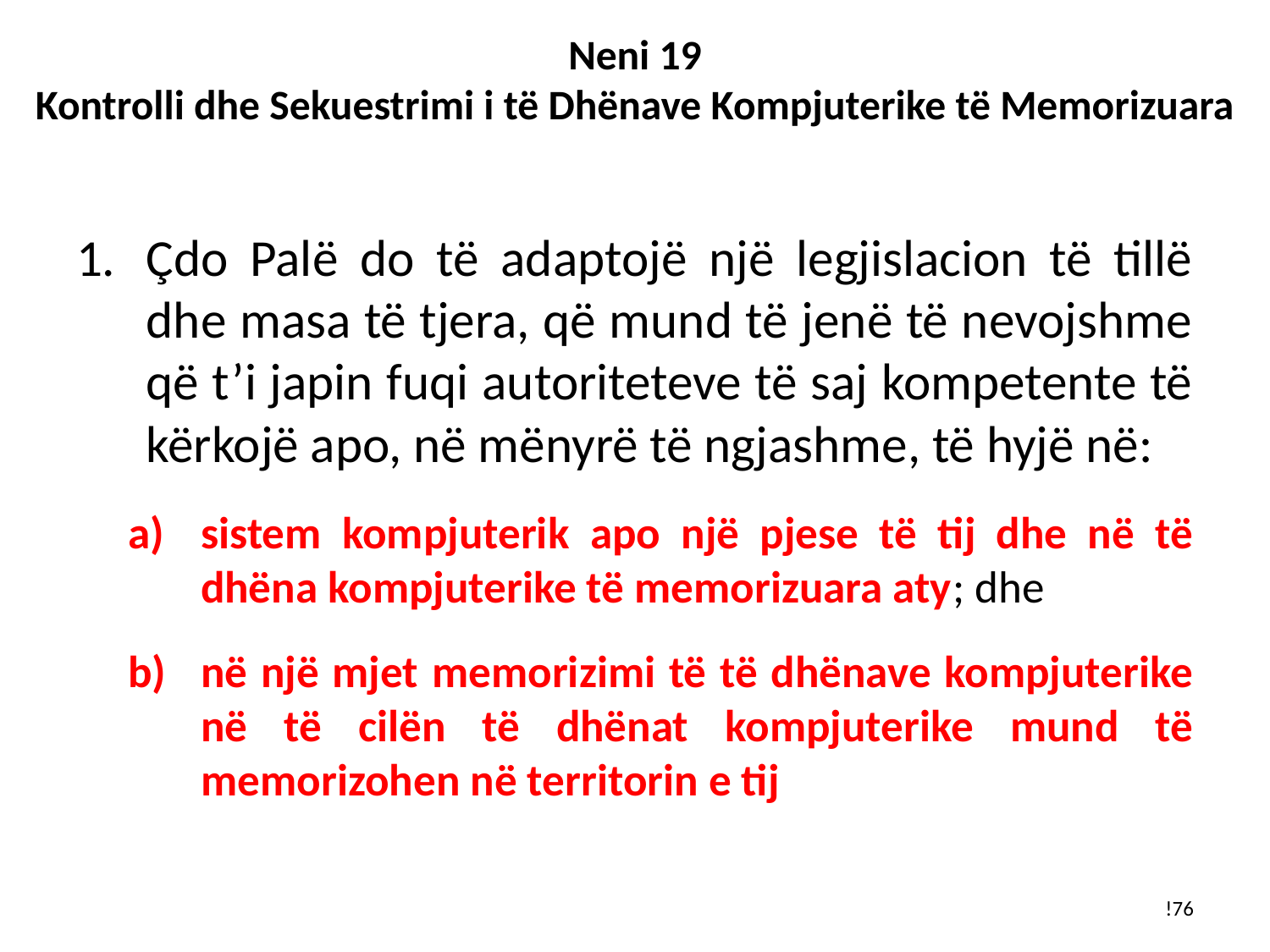

# Neni 19 Kontrolli dhe Sekuestrimi i të Dhënave Kompjuterike të Memorizuara
Çdo Palë do të adaptojë një legjislacion të tillë dhe masa të tjera, që mund të jenë të nevojshme që t’i japin fuqi autoriteteve të saj kompetente të kërkojë apo, në mënyrë të ngjashme, të hyjë në:
sistem kompjuterik apo një pjese të tij dhe në të dhëna kompjuterike të memorizuara aty; dhe
në një mjet memorizimi të të dhënave kompjuterike në të cilën të dhënat kompjuterike mund të memorizohen në territorin e tij
!76